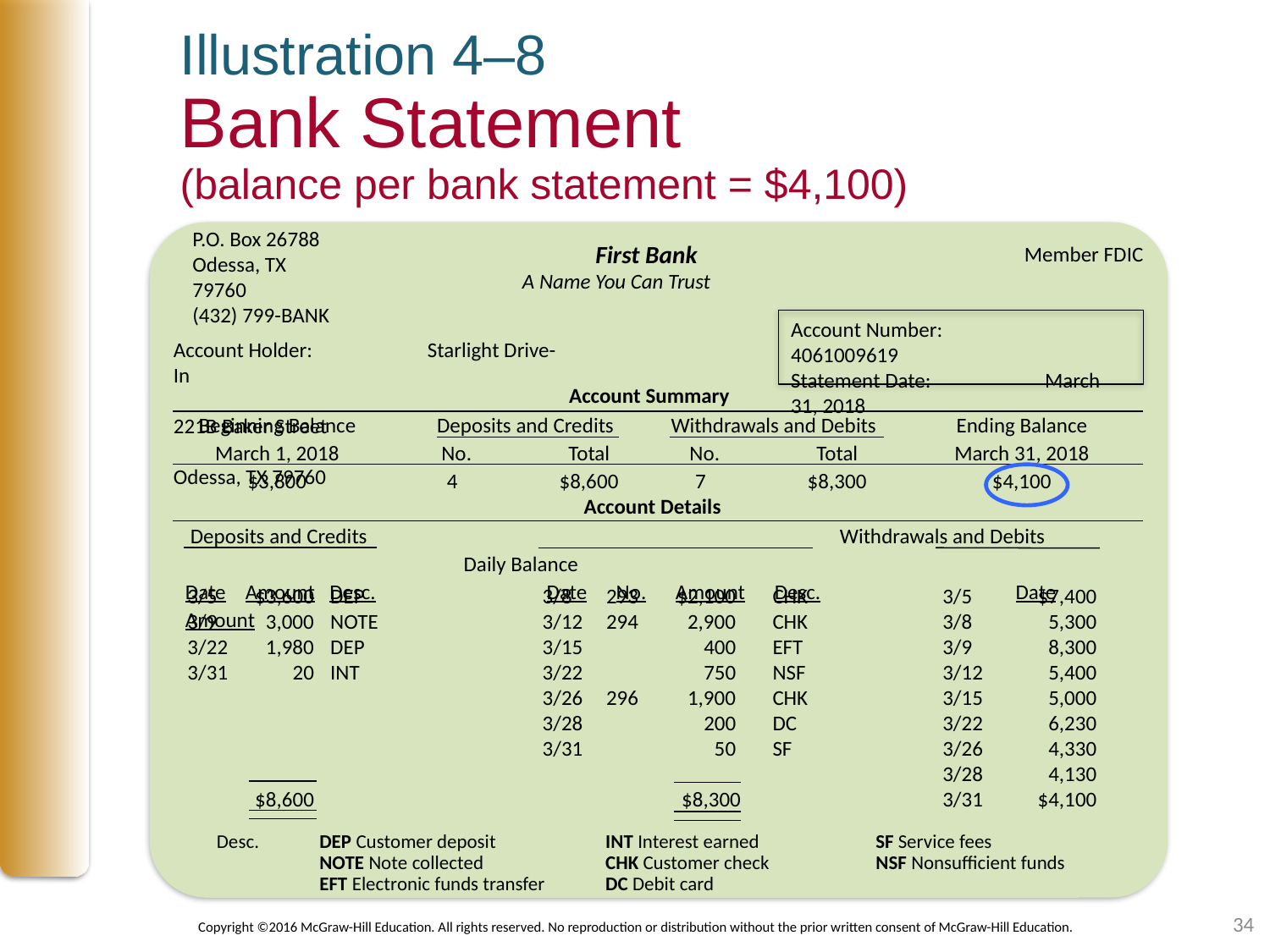

# Illustration 4–8 Bank Statement (balance per bank statement = $4,100)
P.O. Box 26788
Odessa, TX 79760
(432) 799-BANK

First Bank
A Name You Can Trust
Member FDIC
Account Number: 	4061009619
Statement Date: 	March 31, 2018

Account Holder: 	Starlight Drive-In
			221B Baker Street
			Odessa, TX 79760
Account Summary
Beginning Balance
March 1, 2018
$3,800
Deposits and Credits
No.   	Total
   4 	$8,600
Withdrawals and Debits
No. 	Total
   7 	$8,300
Ending Balance
March 31, 2018
$4,100

Account Details
 Deposits and Credits				    Withdrawals and Debits			     Daily Balance
Date    Amount   Desc. 	                      Date      No.      Amount      Desc. 	              Date           Amount
3/5 	$3,600	DEP
3/9 	3,000	NOTE
3/22 	1,980	DEP
3/31 	20	INT

	$8,600
3/5	$7,400
3/8	5,300
3/9	8,300
3/12	5,400
3/15	5,000
3/22	6,230
3/26	4,330
3/28	4,130
3/31	$4,100
3/8 	293 	$2,100 	CHK
3/12 	294 	2,900 	CHK
3/15 		400 	EFT
3/22 		750 	NSF
3/26 	296 	1,900 	CHK
3/28 		200 	DC
3/31		 50 	SF

		$8,300
Desc. 	DEP Customer deposit 	INT Interest earned 	SF Service fees
	NOTE Note collected 	CHK Customer check 	NSF Nonsufficient funds
	EFT Electronic funds transfer 	DC Debit card
34
Copyright ©2016 McGraw-Hill Education. All rights reserved. No reproduction or distribution without the prior written consent of McGraw-Hill Education.